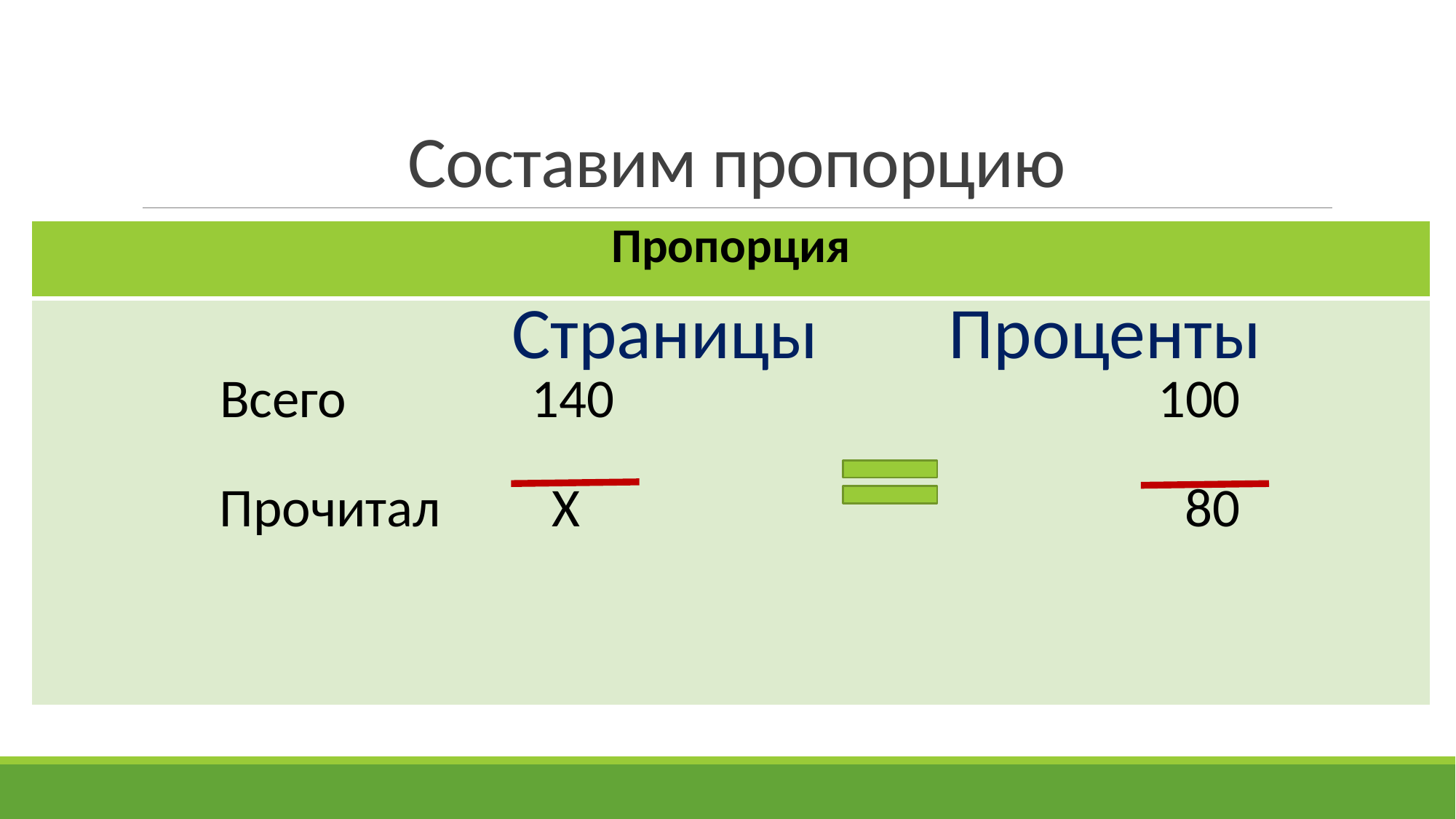

# Составим пропорцию
| Пропорция |
| --- |
| Страницы Проценты Всего 140 100 Прочитал Х 80 |